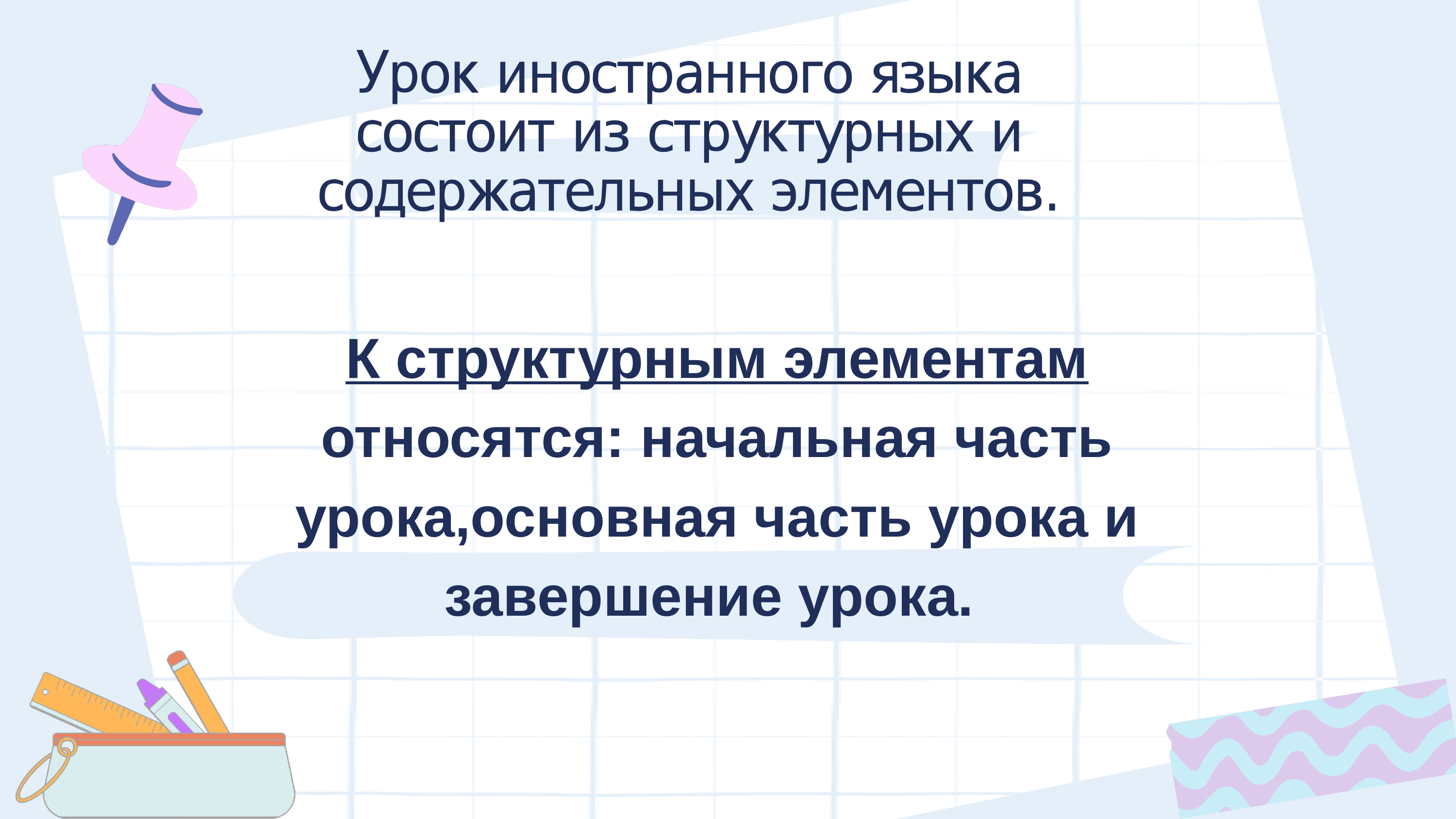

Урок иностранного языка состоит из структурных и содержательных элементов.

К структурным элементам относятся: начальная часть урока,основная часть урока и завершение урока.